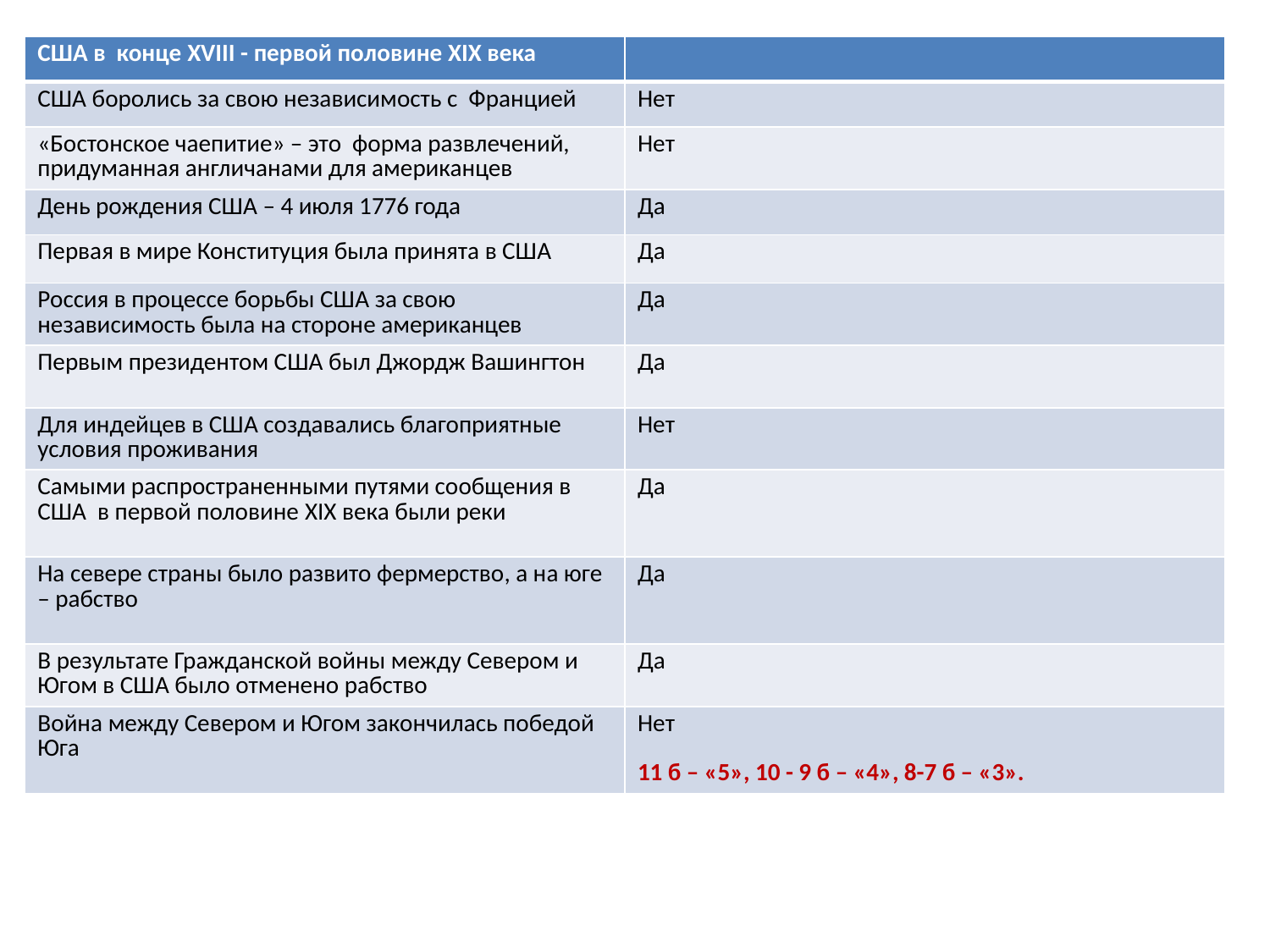

| США в конце XVIII - первой половине XIX века |  |
| --- | --- |
| США боролись за свою независимость с Францией | Нет |
| «Бостонское чаепитие» – это форма развлечений, придуманная англичанами для американцев | Нет |
| День рождения США – 4 июля 1776 года | Да |
| Первая в мире Конституция была принята в США | Да |
| Россия в процессе борьбы США за свою независимость была на стороне американцев | Да |
| Первым президентом США был Джордж Вашингтон | Да |
| Для индейцев в США создавались благоприятные условия проживания | Нет |
| Самыми распространенными путями сообщения в США в первой половине XIX века были реки | Да |
| На севере страны было развито фермерство, а на юге – рабство | Да |
| В результате Гражданской войны между Севером и Югом в США было отменено рабство | Да |
| Война между Севером и Югом закончилась победой Юга | Нет 11 б – «5», 10 - 9 б – «4», 8-7 б – «3». |